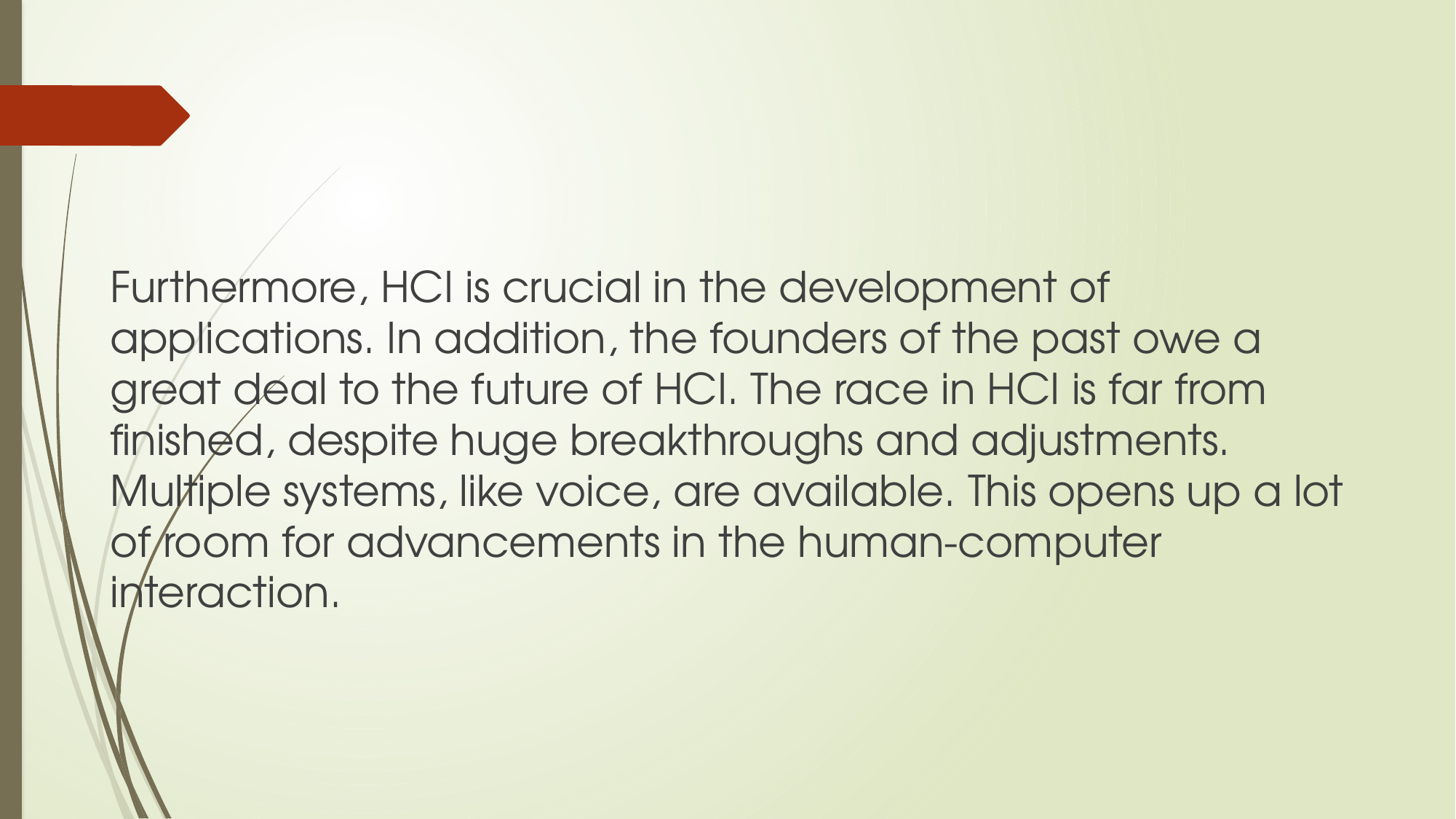

#
Furthermore, HCI is crucial in the development of applications. In addition, the founders of the past owe a great deal to the future of HCI. The race in HCI is far from finished, despite huge breakthroughs and adjustments. Multiple systems, like voice, are available. This opens up a lot of room for advancements in the human-computer interaction.